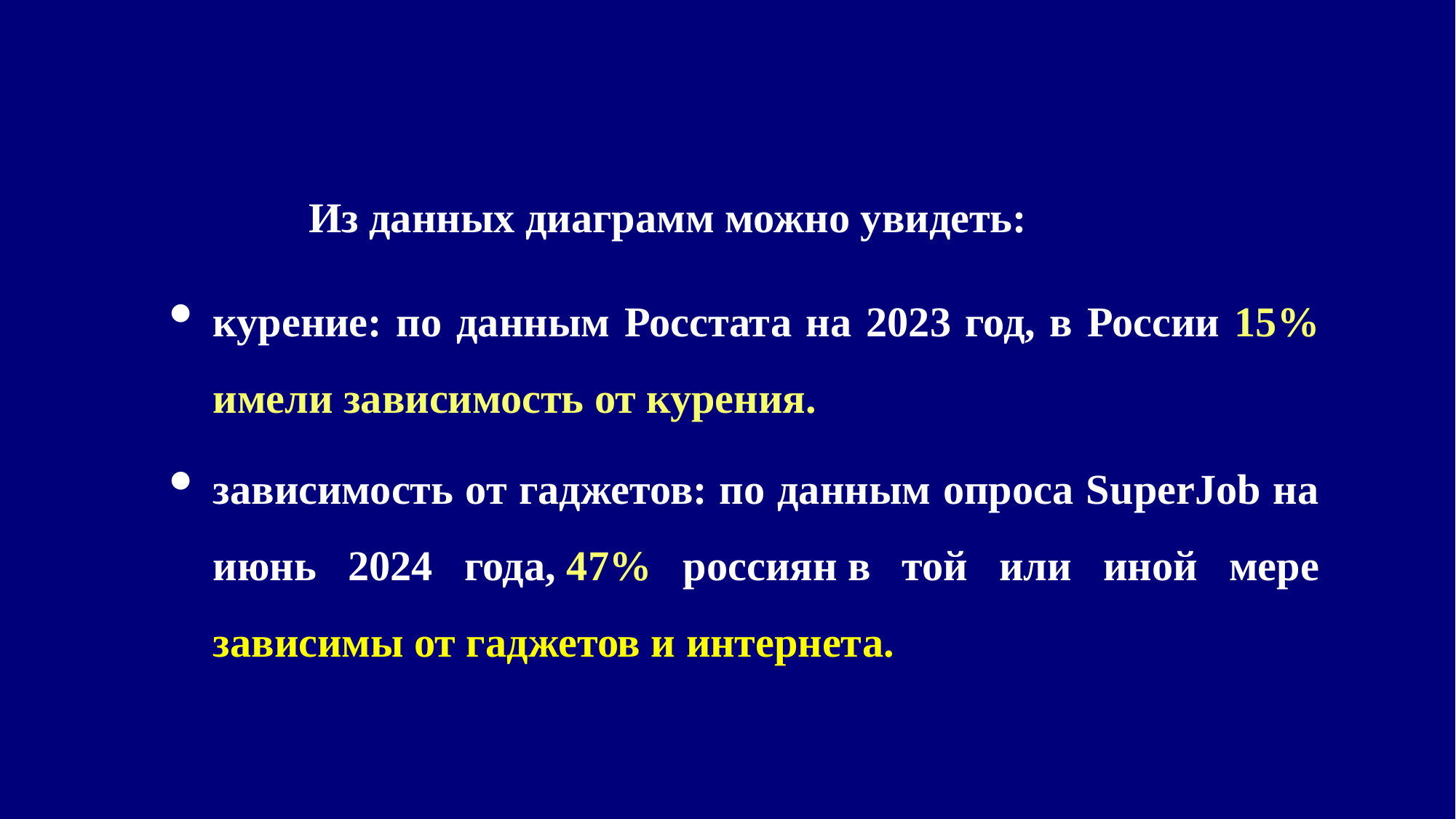

Из данных диаграмм можно увидеть:
курение: по данным Росстата на 2023 год, в России 15% имели зависимость от курения.
зависимость от гаджетов: по данным опроса SuperJob на июнь 2024 года, 47% россиян в той или иной мере зависимы от гаджетов и интернета.

11